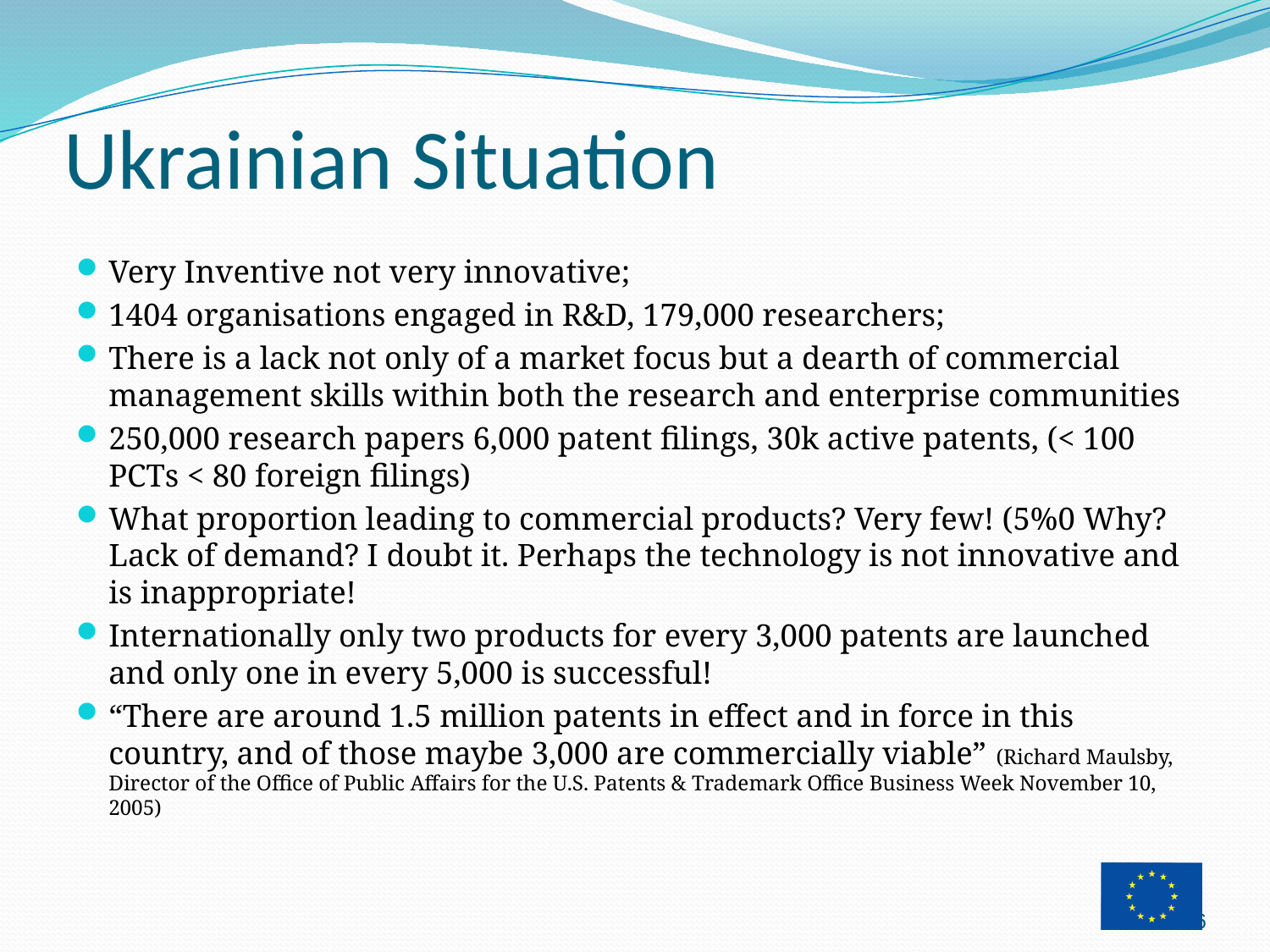

# Ukrainian Situation
Very Inventive not very innovative;
1404 organisations engaged in R&D, 179,000 researchers;
There is a lack not only of a market focus but a dearth of commercial management skills within both the research and enterprise communities
250,000 research papers 6,000 patent filings, 30k active patents, (< 100 PCTs < 80 foreign filings)
What proportion leading to commercial products? Very few! (5%0 Why? Lack of demand? I doubt it. Perhaps the technology is not innovative and is inappropriate!
Internationally only two products for every 3,000 patents are launched and only one in every 5,000 is successful!
“There are around 1.5 million patents in effect and in force in this country, and of those maybe 3,000 are commercially viable” (Richard Maulsby, Director of the Office of Public Affairs for the U.S. Patents & Trademark Office Business Week November 10, 2005)

6